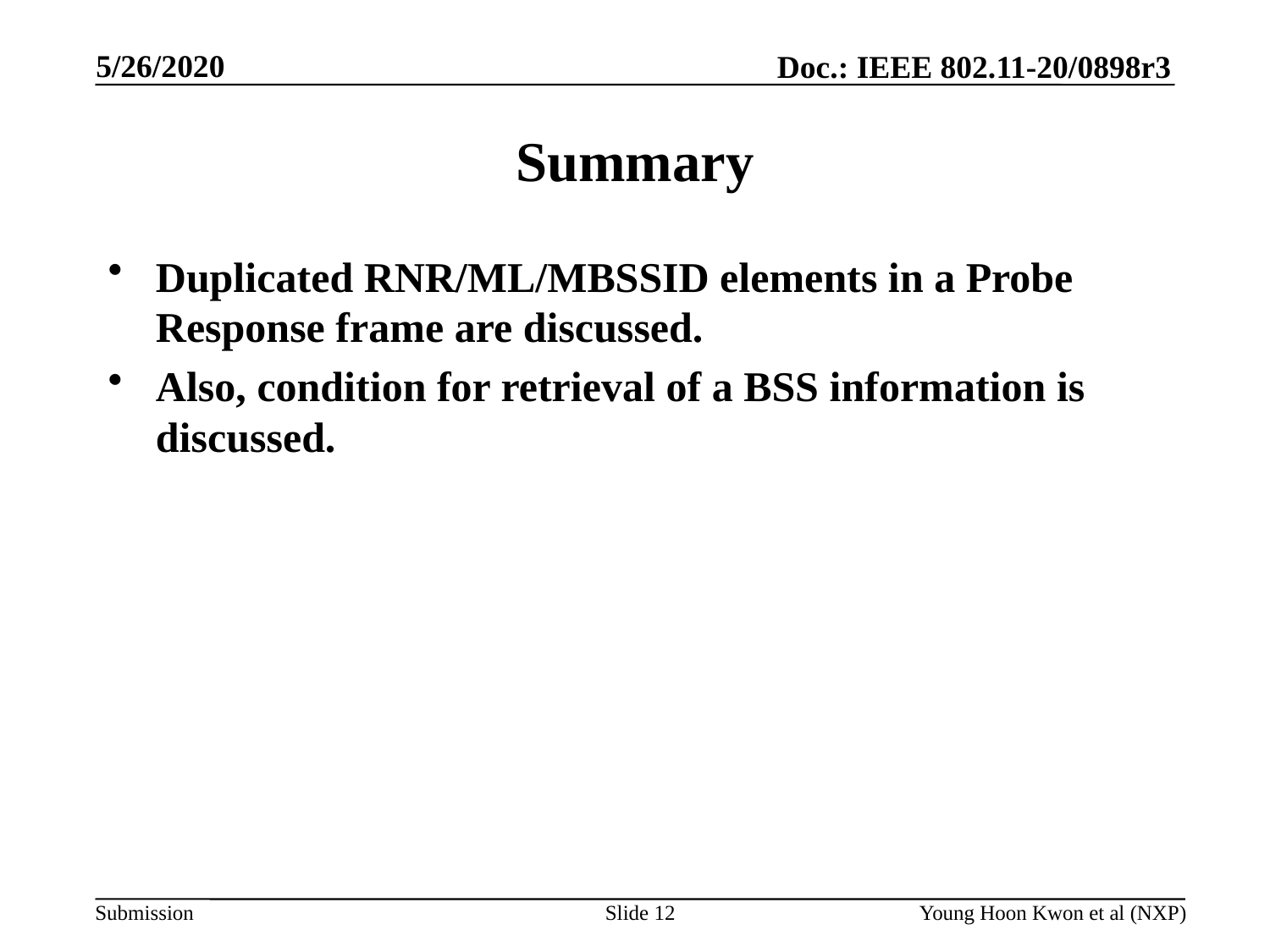

# Summary
Duplicated RNR/ML/MBSSID elements in a Probe Response frame are discussed.
Also, condition for retrieval of a BSS information is discussed.

Slide 12
Young Hoon Kwon et al (NXP)